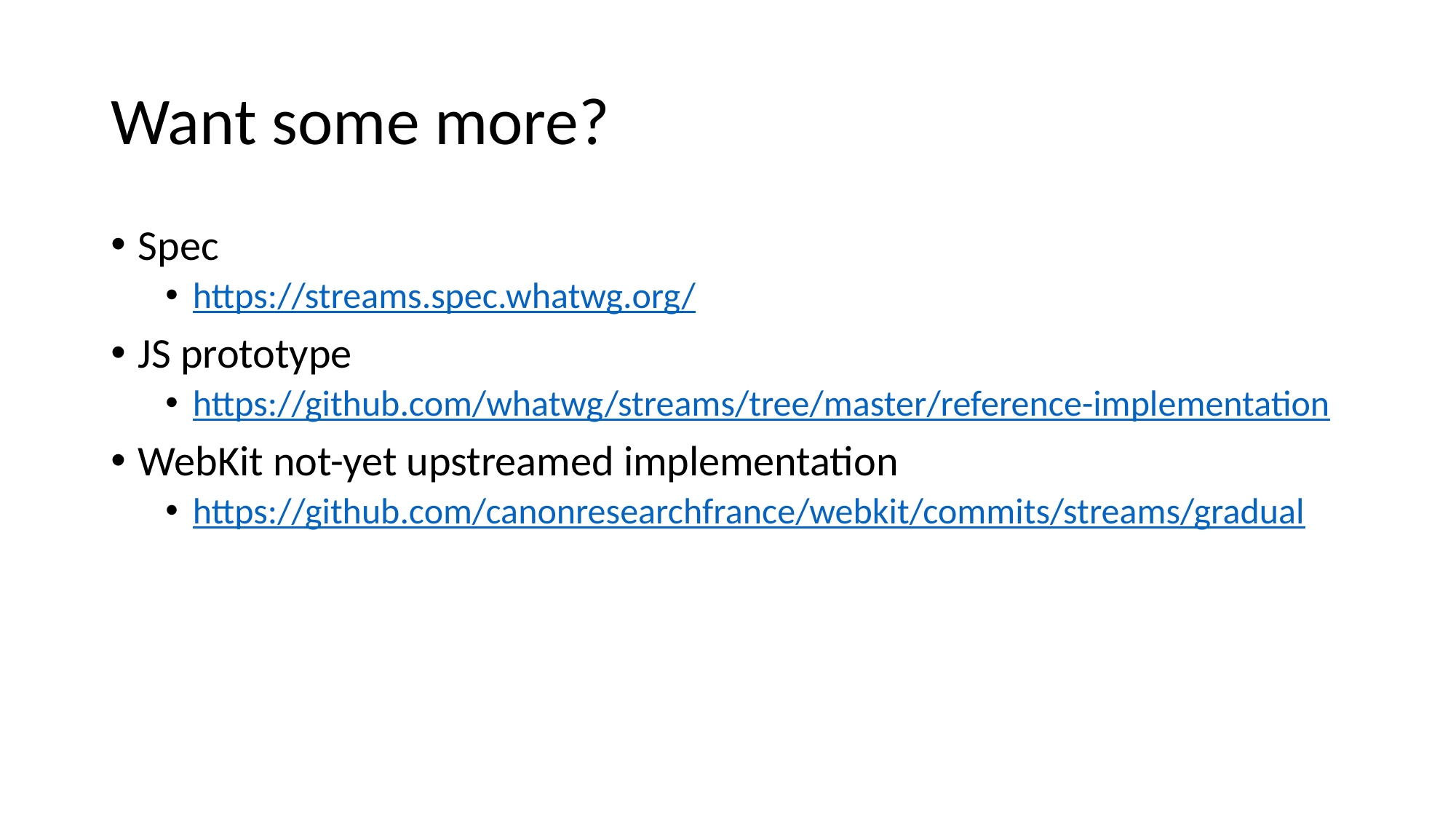

# Want some more?
Spec
https://streams.spec.whatwg.org/
JS prototype
https://github.com/whatwg/streams/tree/master/reference-implementation
WebKit not-yet upstreamed implementation
https://github.com/canonresearchfrance/webkit/commits/streams/gradual